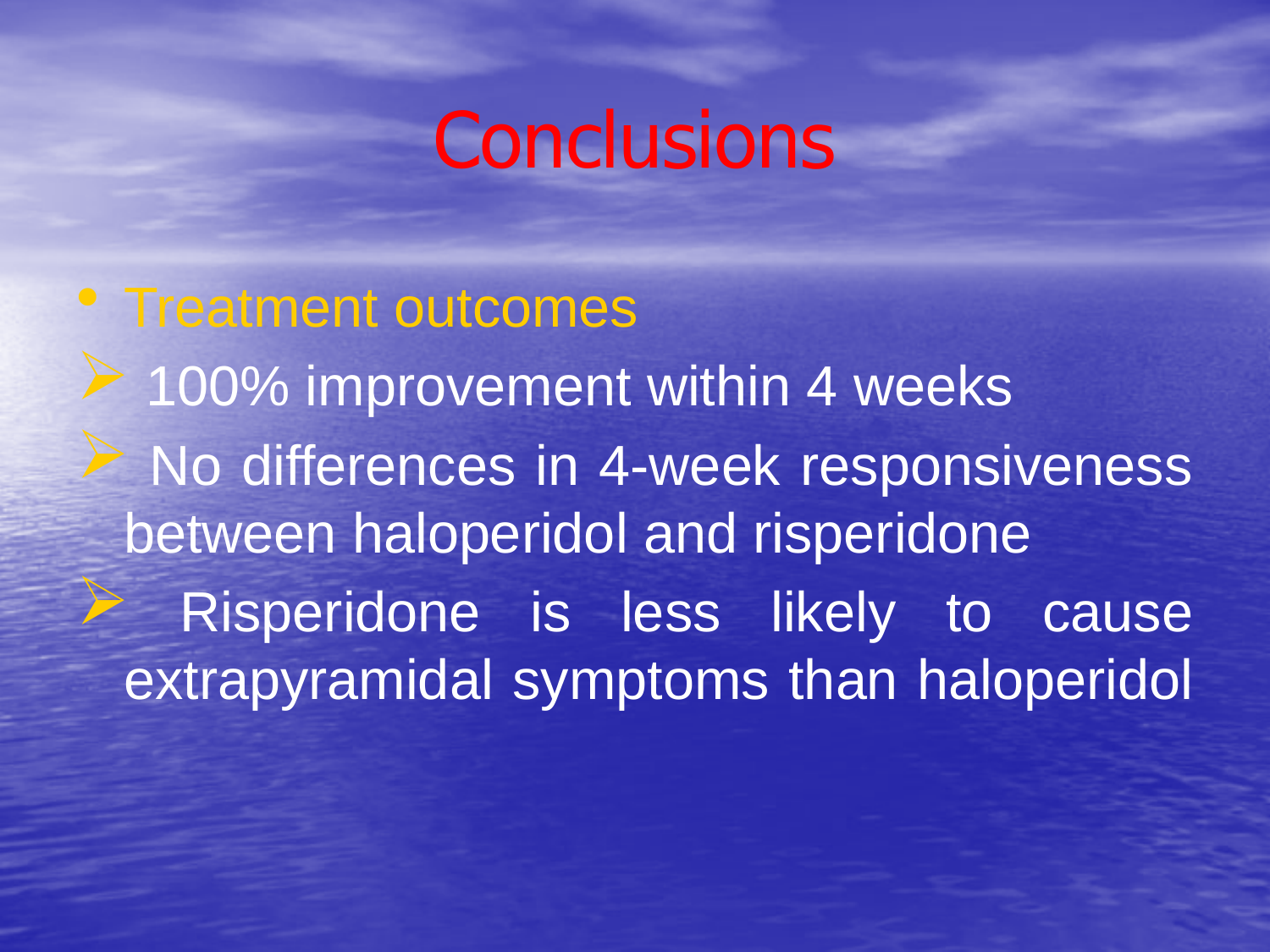

# Conclusions
Treatment outcomes
 100% improvement within 4 weeks
 No differences in 4-week responsiveness between haloperidol and risperidone
 Risperidone is less likely to cause extrapyramidal symptoms than haloperidol